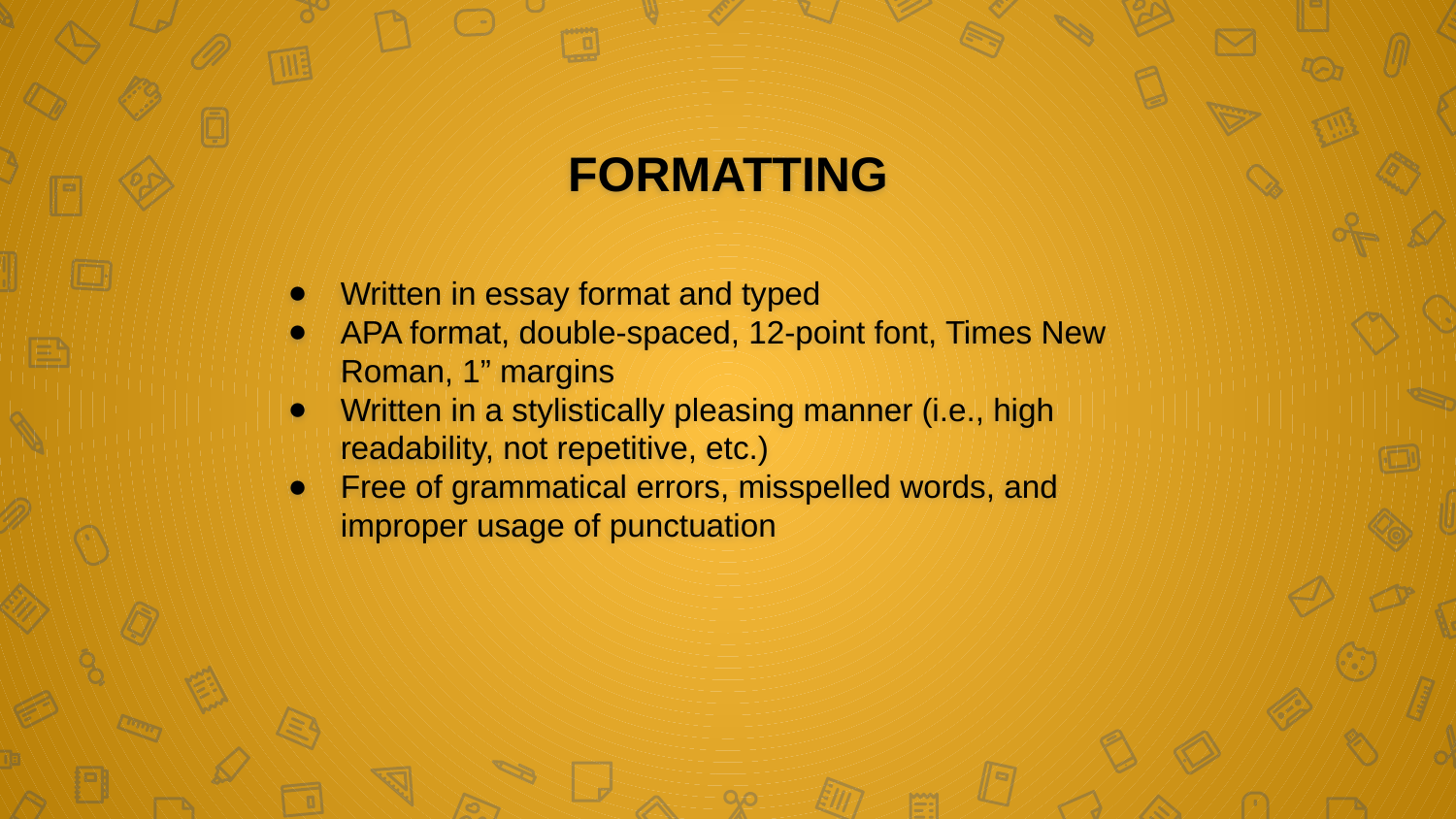

# FORMATTING

Written in essay format and typed
APA format, double-spaced, 12-point font, Times New Roman, 1” margins
Written in a stylistically pleasing manner (i.e., high readability, not repetitive, etc.)
Free of grammatical errors, misspelled words, and improper usage of punctuation